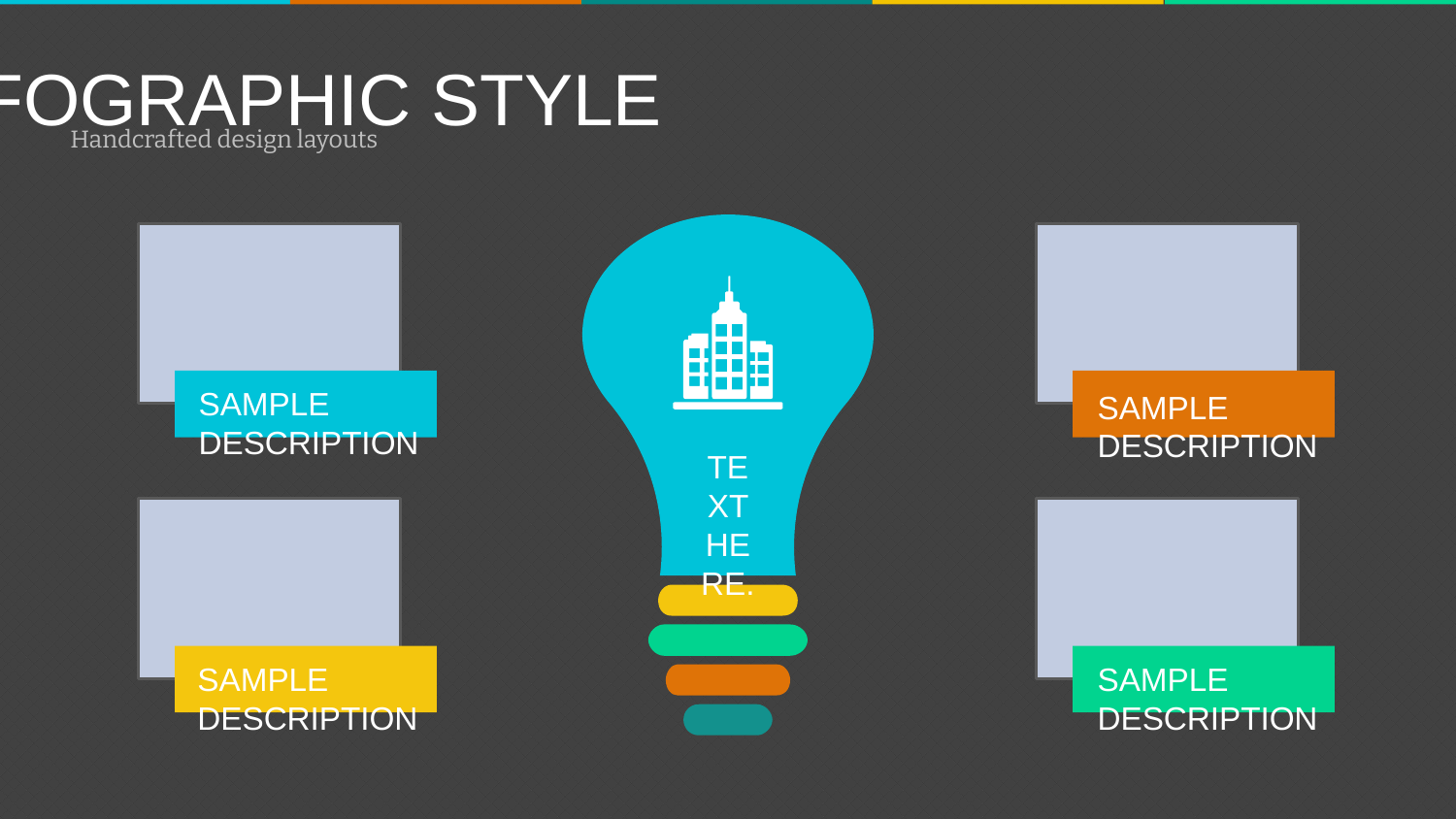

INFOGRAPHIC STYLE
Handcrafted design layouts

SAMPLE DESCRIPTION
SAMPLE DESCRIPTION
TEXT HERE.

SAMPLE DESCRIPTION
SAMPLE DESCRIPTION